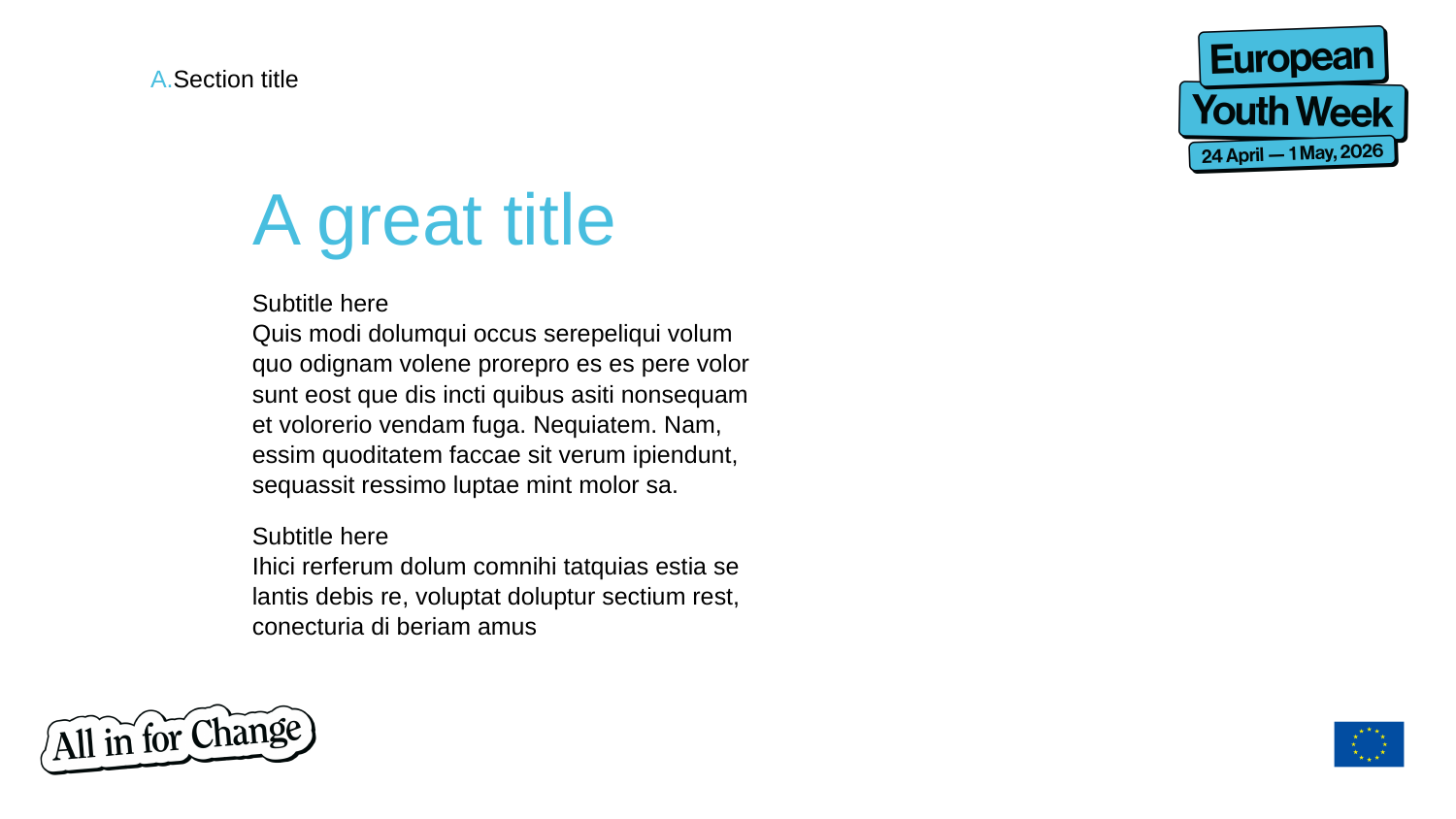

A.Section title
A great title
Subtitle here
Quis modi dolumqui occus serepeliqui volum quo odignam volene prorepro es es pere volor sunt eost que dis incti quibus asiti nonsequam et volorerio vendam fuga. Nequiatem. Nam, essim quoditatem faccae sit verum ipiendunt, sequassit ressimo luptae mint molor sa.
Subtitle here
Ihici rerferum dolum comnihi tatquias estia se lantis debis re, voluptat doluptur sectium rest, conecturia di beriam amus